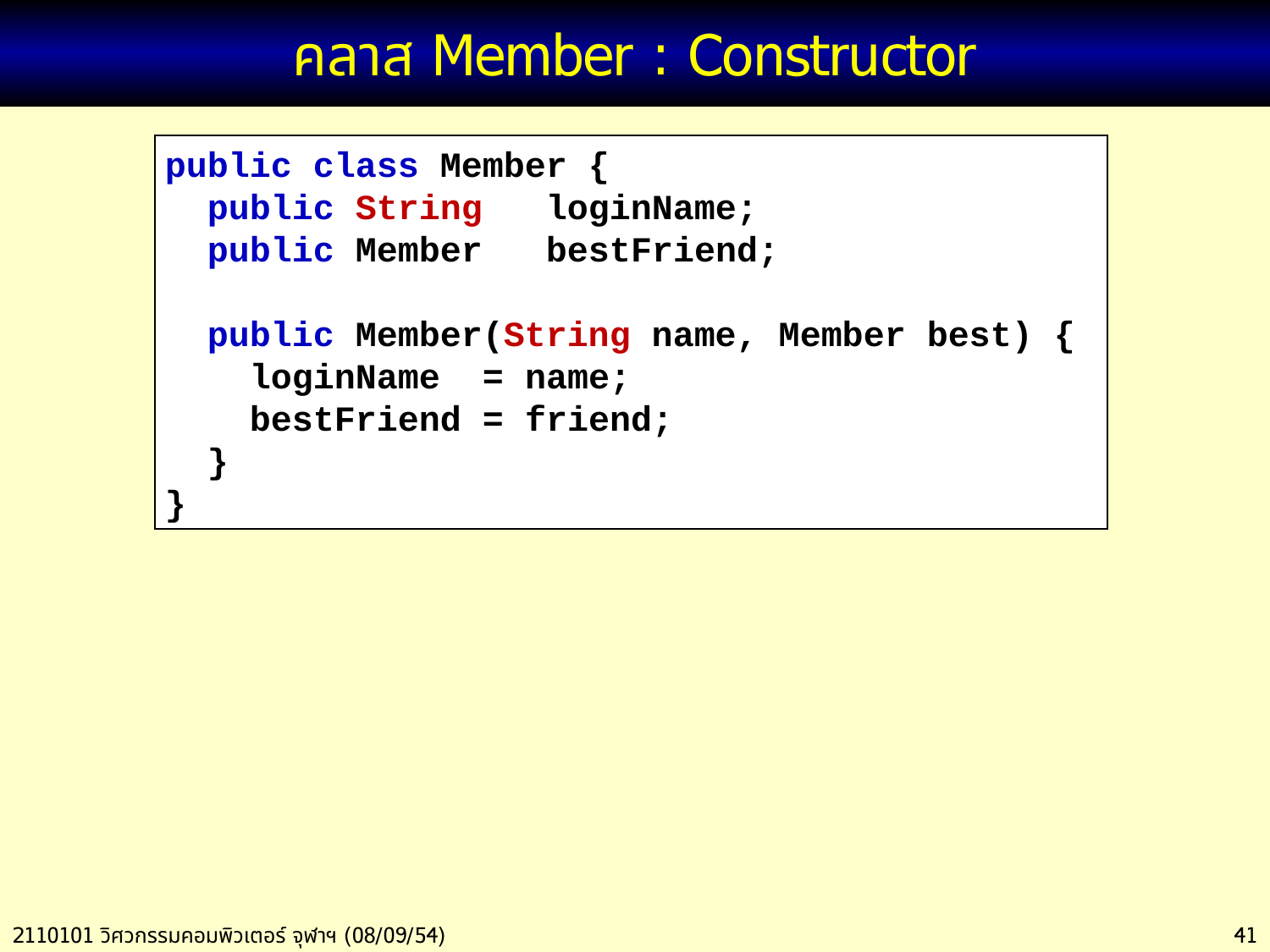

# คลาส Member : Constructor
public class Member {
  public String   loginName;
  public Member   bestFriend;

  public Member(String name, Member best) {
    loginName  = name;
    bestFriend = friend;
  }
}